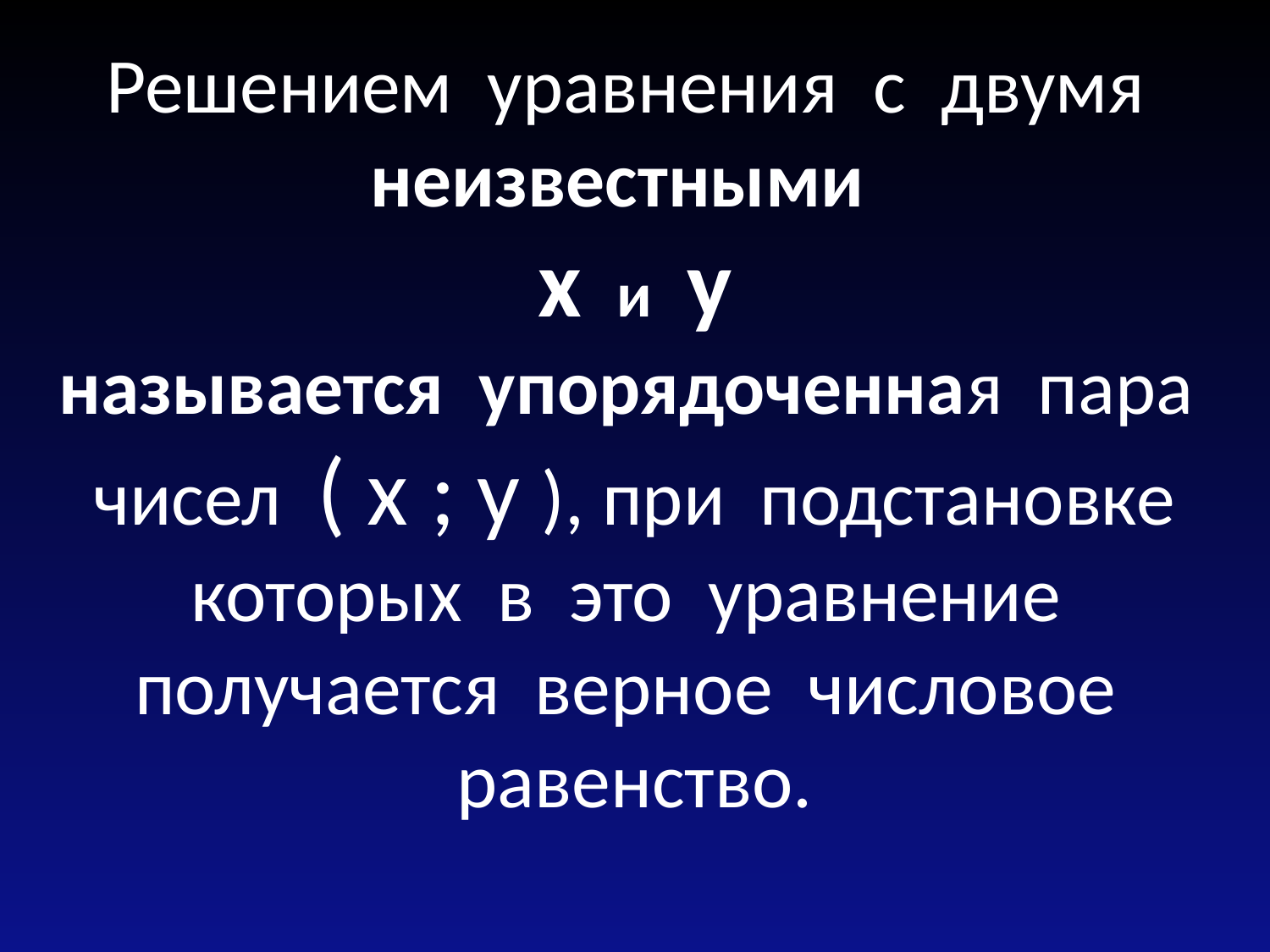

# Решением  уравнения  с  двумя  неизвестными х  и  у называется  упорядоченная  пара  чисел  ( х ; у ), при  подстановке которых  в  это  уравнение  получается  верное  числовое  равенство.